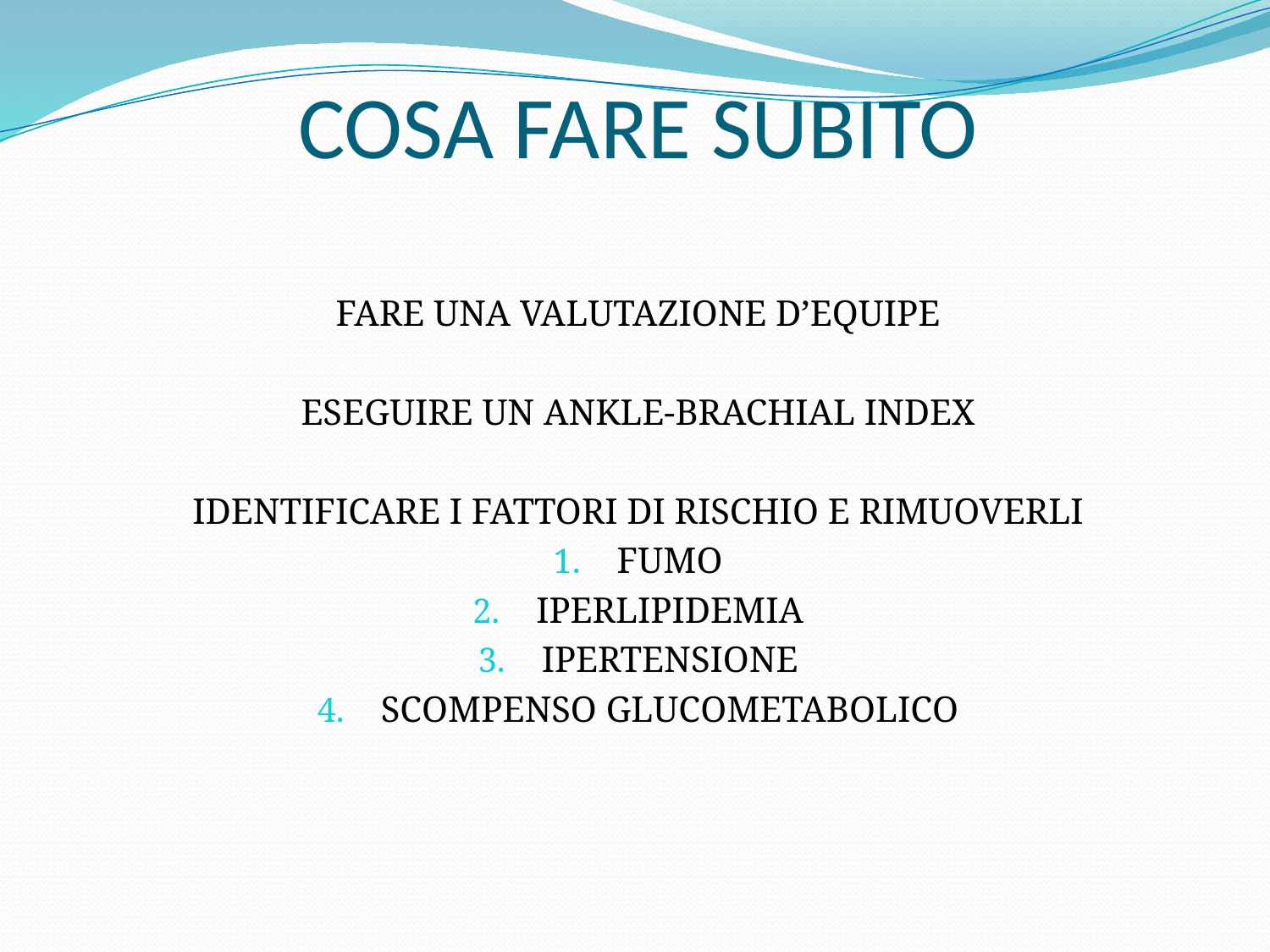

# COSA FARE SUBITO

FARE UNA VALUTAZIONE D’EQUIPE

ESEGUIRE UN ANKLE-BRACHIAL INDEX

IDENTIFICARE I FATTORI DI RISCHIO E RIMUOVERLI
FUMO
IPERLIPIDEMIA
IPERTENSIONE
SCOMPENSO GLUCOMETABOLICO